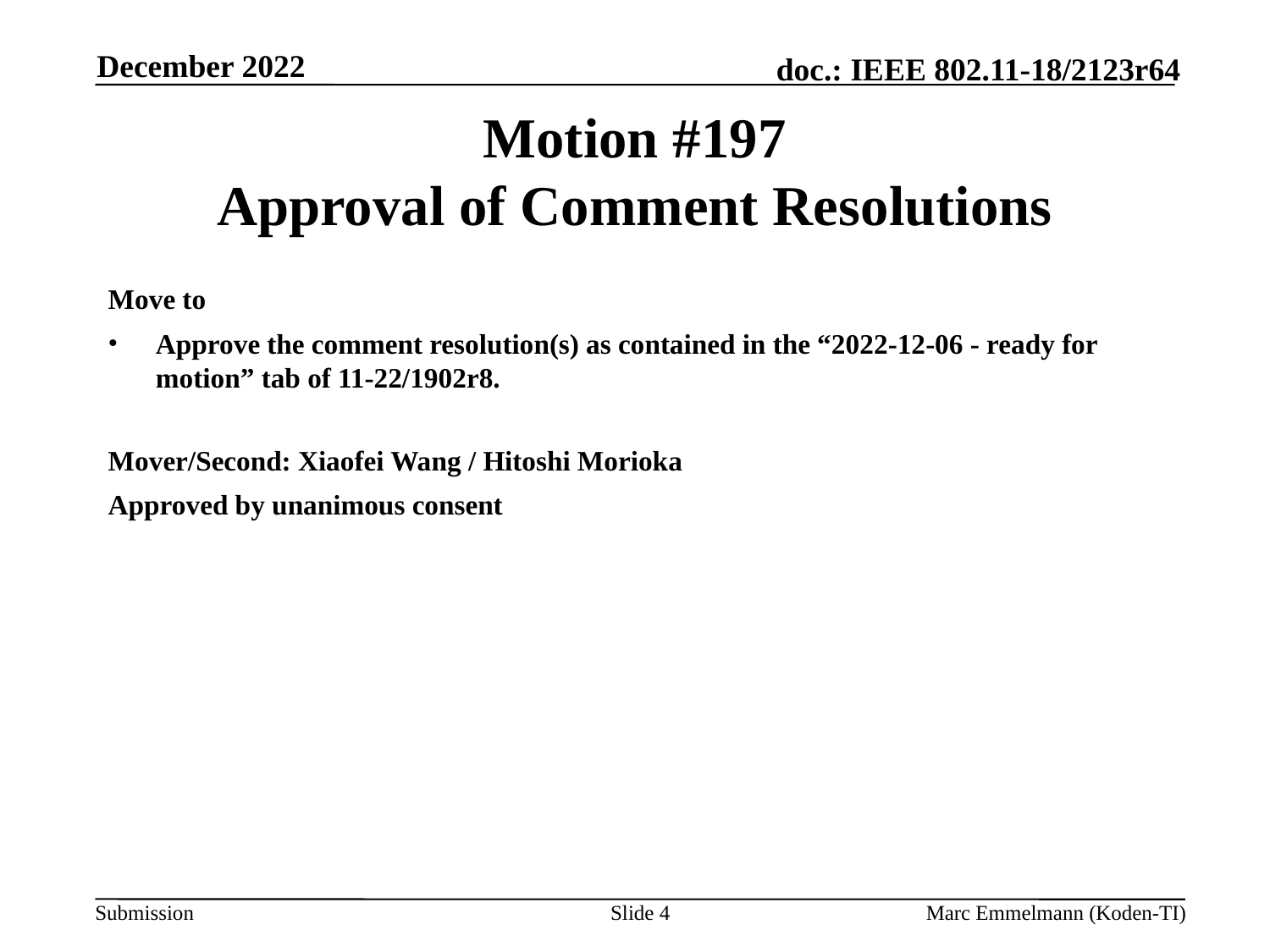

December 2022
# Motion #197 Approval of Comment Resolutions
Move to
Approve the comment resolution(s) as contained in the “2022-12-06 - ready for motion” tab of 11-22/1902r8.

Mover/Second: Xiaofei Wang / Hitoshi Morioka
Approved by unanimous consent

Slide 4
Marc Emmelmann (Koden-TI)